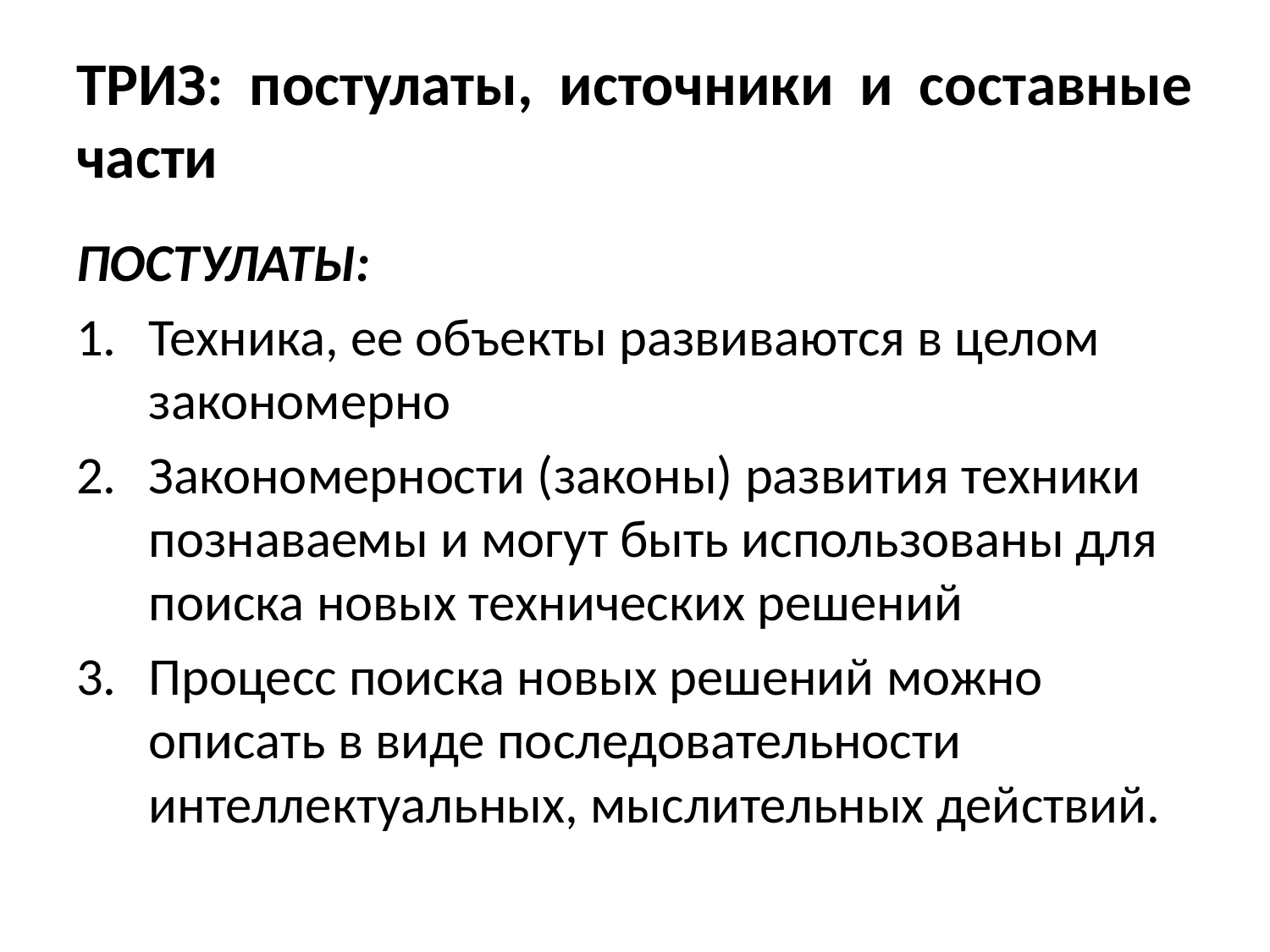

# ТРИЗ: постулаты, источники и составные части
ПОСТУЛАТЫ:
Техника, ее объекты развиваются в целом закономерно
Закономерности (законы) развития техники познаваемы и могут быть использованы для поиска новых технических решений
Процесс поиска новых решений можно описать в виде последовательности интеллектуальных, мыслительных действий.